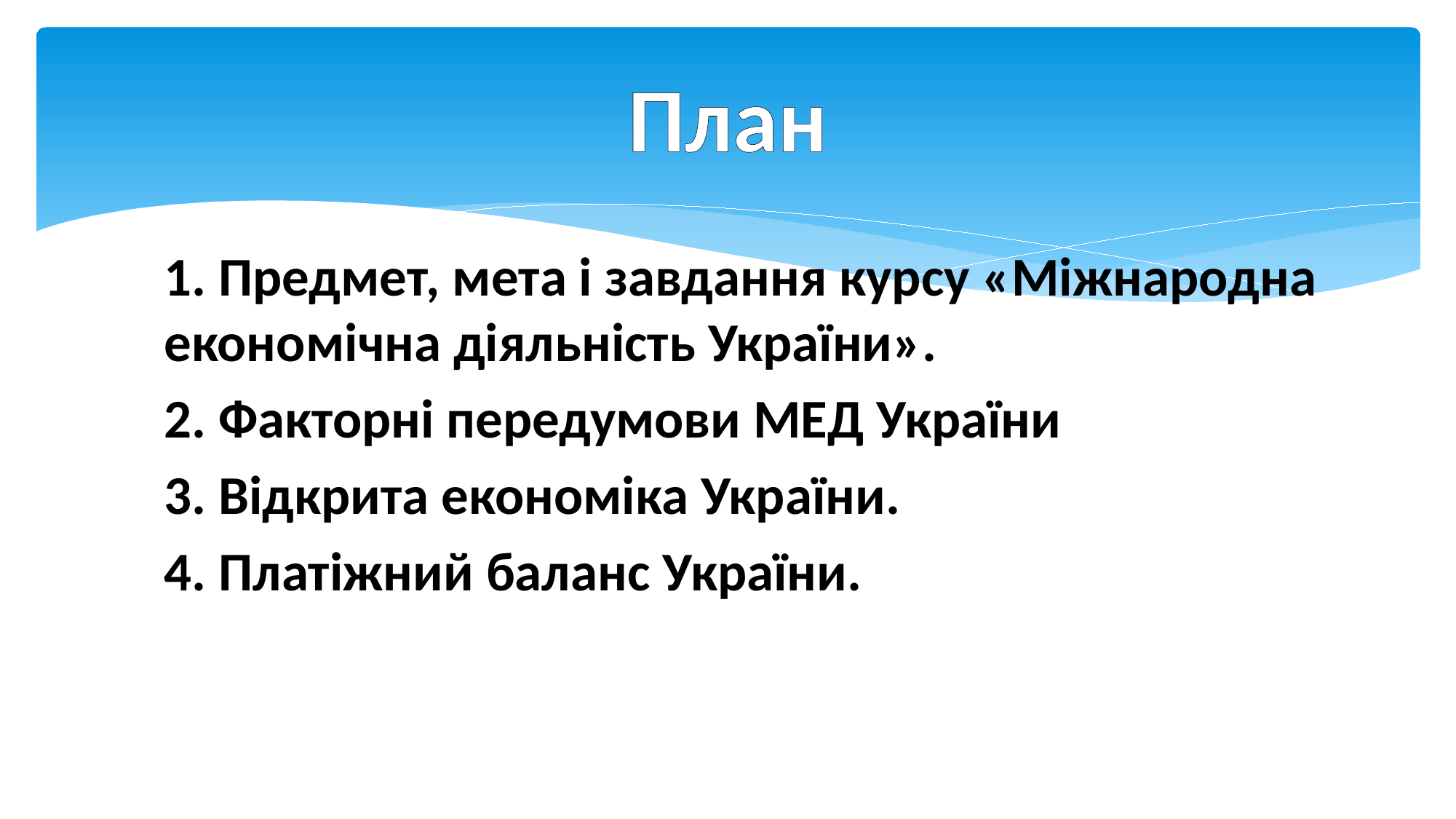

# План
1. Предмет, мета і завдання курсу «Міжнародна економічна діяльність України».
2. Факторні передумови МЕД України
3. Відкрита економіка України.
4. Платіжний баланс України.